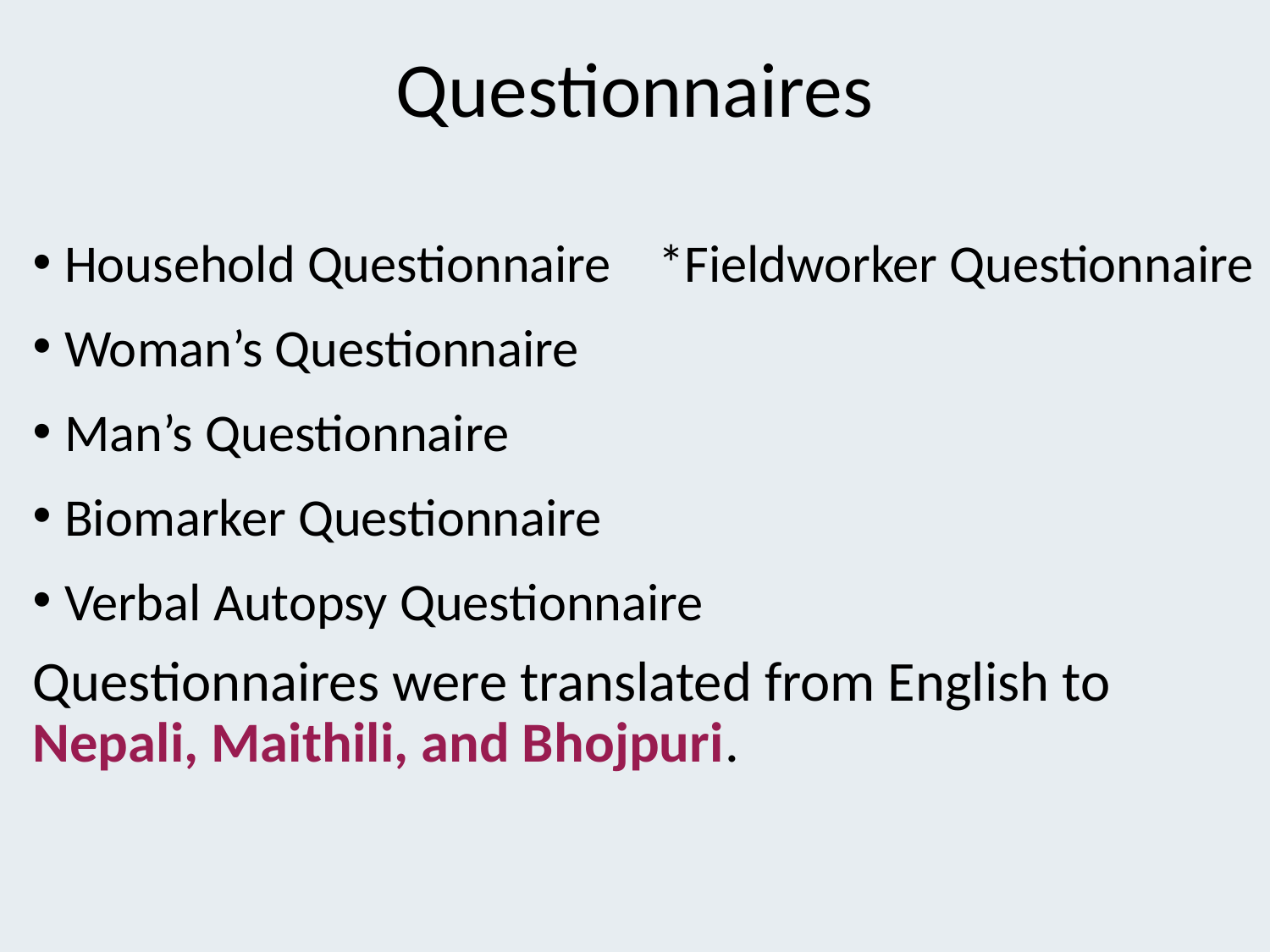

# Questionnaires
Household Questionnaire
Woman’s Questionnaire
Man’s Questionnaire
Biomarker Questionnaire
Verbal Autopsy Questionnaire
Questionnaires were translated from English to Nepali, Maithili, and Bhojpuri.
*Fieldworker Questionnaire